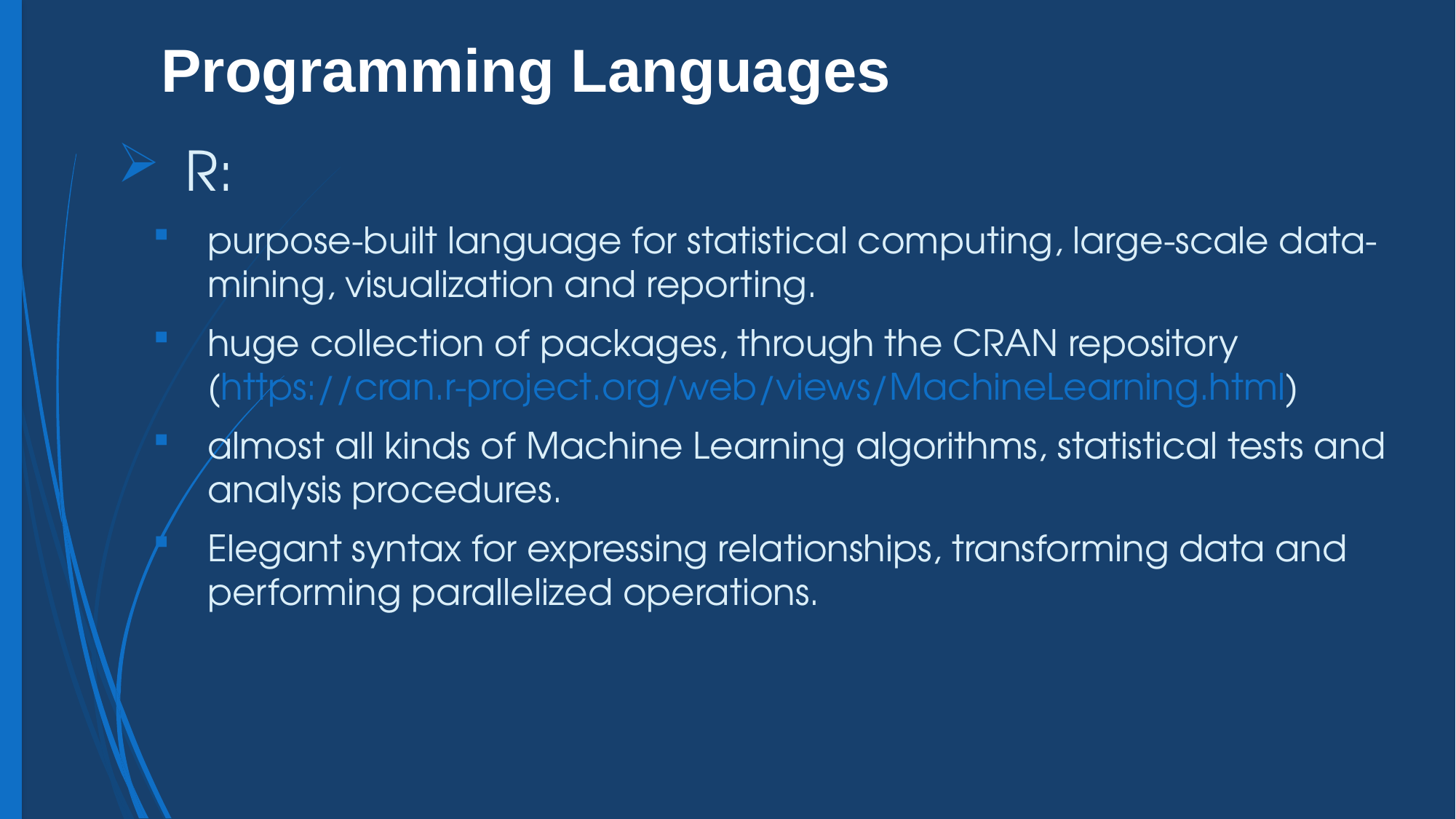

# Programming Languages
R:
purpose-built language for statistical computing, large-scale data-mining, visualization and reporting.
huge collection of packages, through the CRAN repository (https://cran.r-project.org/web/views/MachineLearning.html)
almost all kinds of Machine Learning algorithms, statistical tests and analysis procedures.
Elegant syntax for expressing relationships, transforming data and performing parallelized operations.